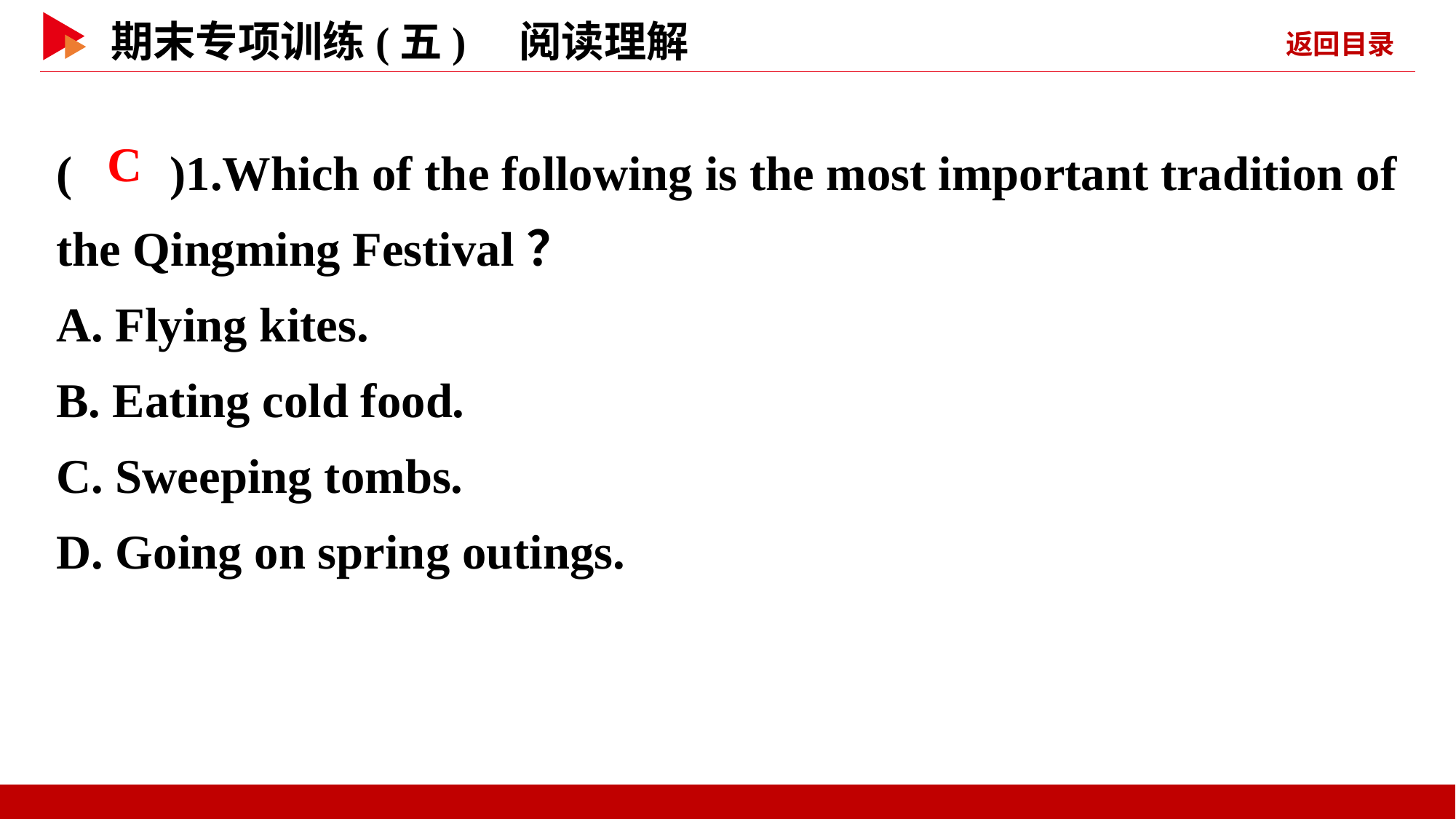

(        )1.Which of the following is the most important tradition of the Qingming Festival？
A. Flying kites.
B. Eating cold food.
C. Sweeping tombs.
D. Going on spring outings.

   C